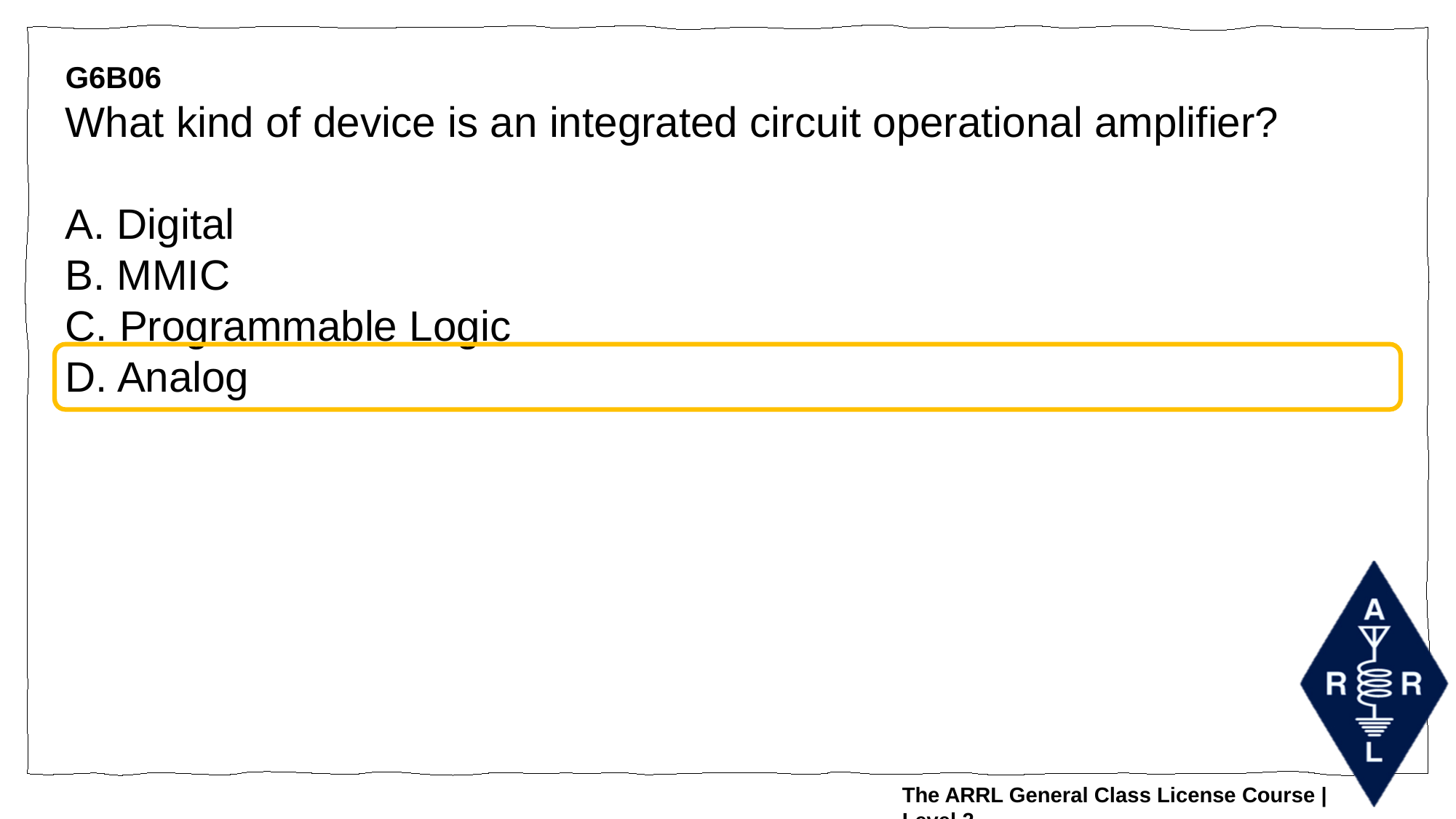

G6B06
What kind of device is an integrated circuit operational amplifier?

A. Digital
B. MMIC
C. Programmable Logic
D. Analog